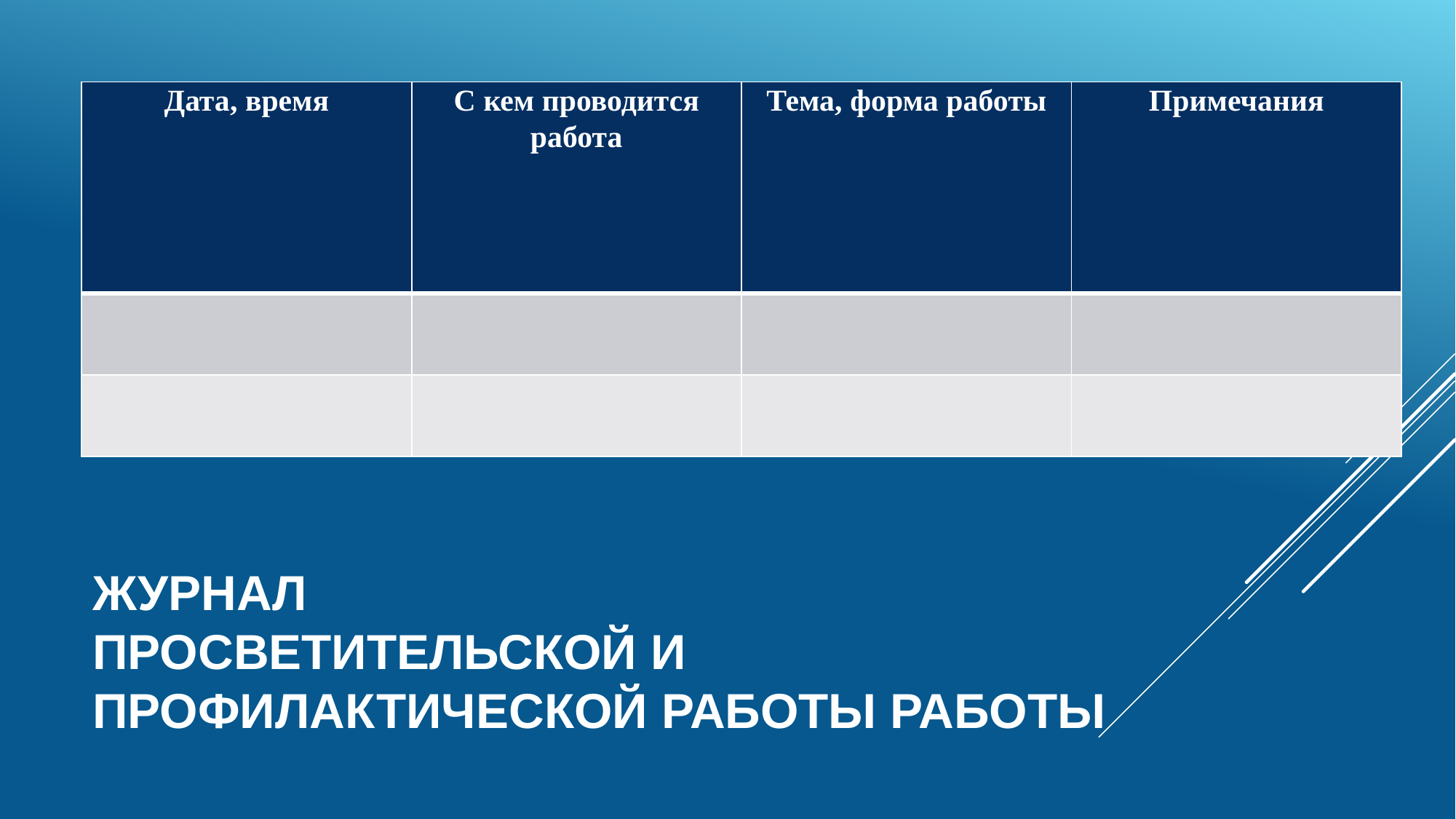

| Дата, время | С кем проводится работа | Тема, форма работы | Примечания |
| --- | --- | --- | --- |
|  |  |  |  |
|  |  |  |  |
# ЖУРНАЛ ПРОСВЕТИТЕЛЬСКОЙ и профилактической работы РАБОТЫ